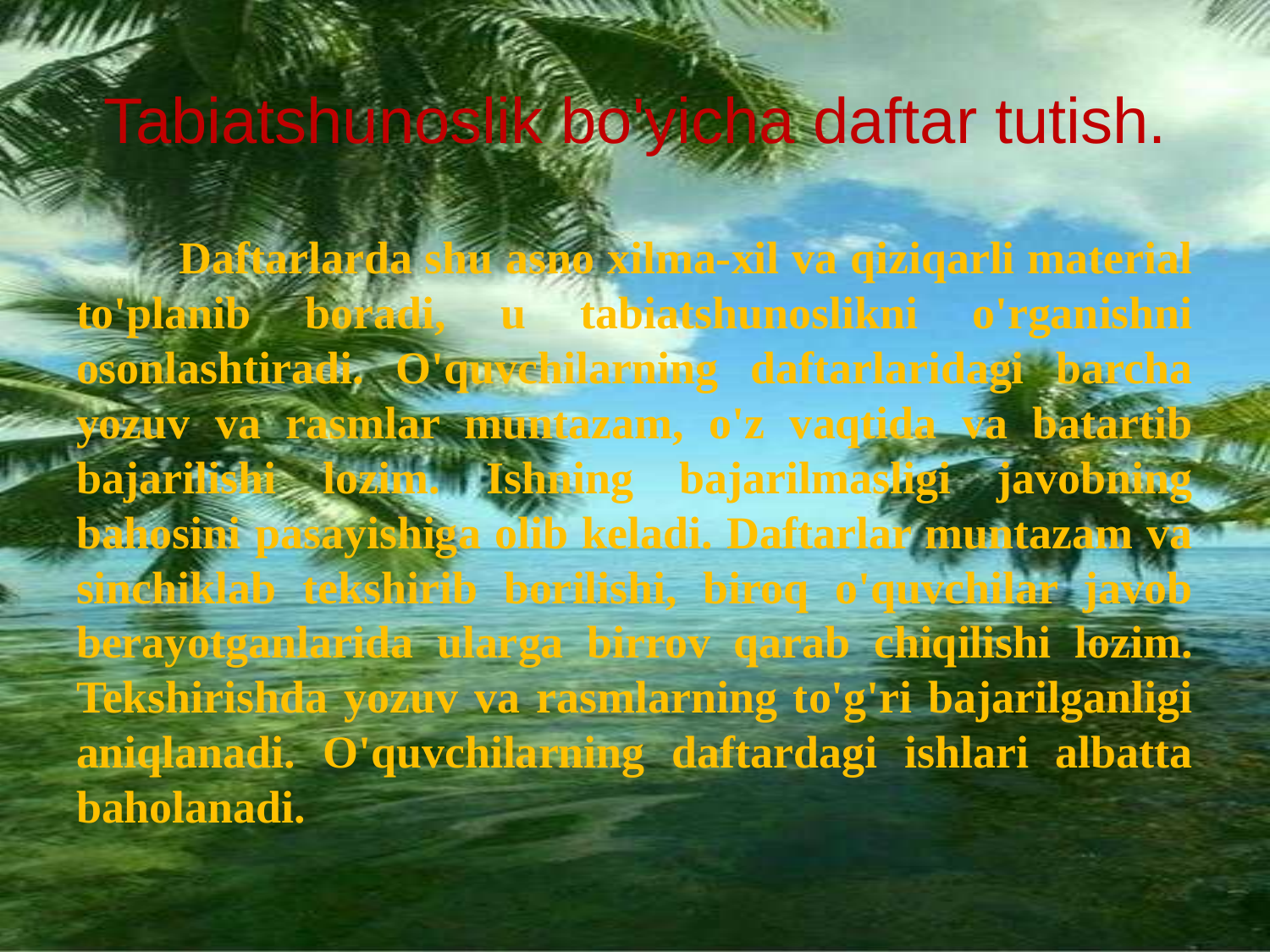

# Tabiatshunoslik bo'yicha daftar tutish.
	Daftarlarda shu asno xilma-xil va qiziqarli material to'planib boradi, u tabiatshunoslikni o'rganishni osonlashtiradi. O'quvchilarning daftarlaridagi barcha yozuv va rasmlar muntazam, o'z vaqtida va batartib bajarilishi lozim. Ishning bajarilmasligi javobning bahosini pasayishiga olib keladi. Daftarlar muntazam va sinchiklab tekshirib borilishi, biroq o'quvchilar javob berayotganlarida ularga birrov qarab chiqilishi lozim. Tekshirishda yozuv va rasmlarning to'g'ri bajarilganligi aniqlanadi. O'quvchilarning daftardagi ishlari albatta baholanadi.